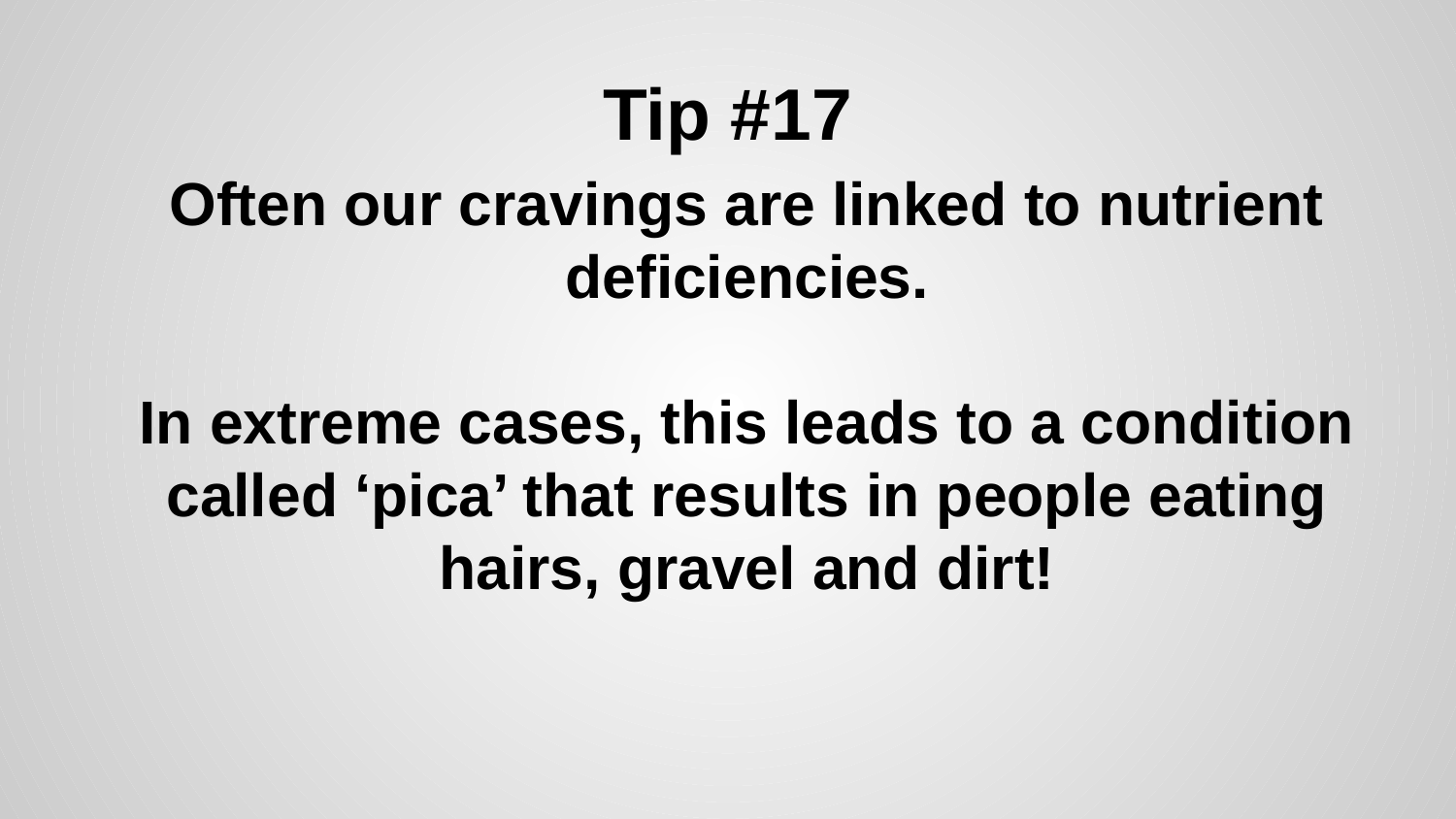

# Tip #17

Often our cravings are linked to nutrient deficiencies.

In extreme cases, this leads to a condition called ‘pica’ that results in people eating hairs, gravel and dirt!